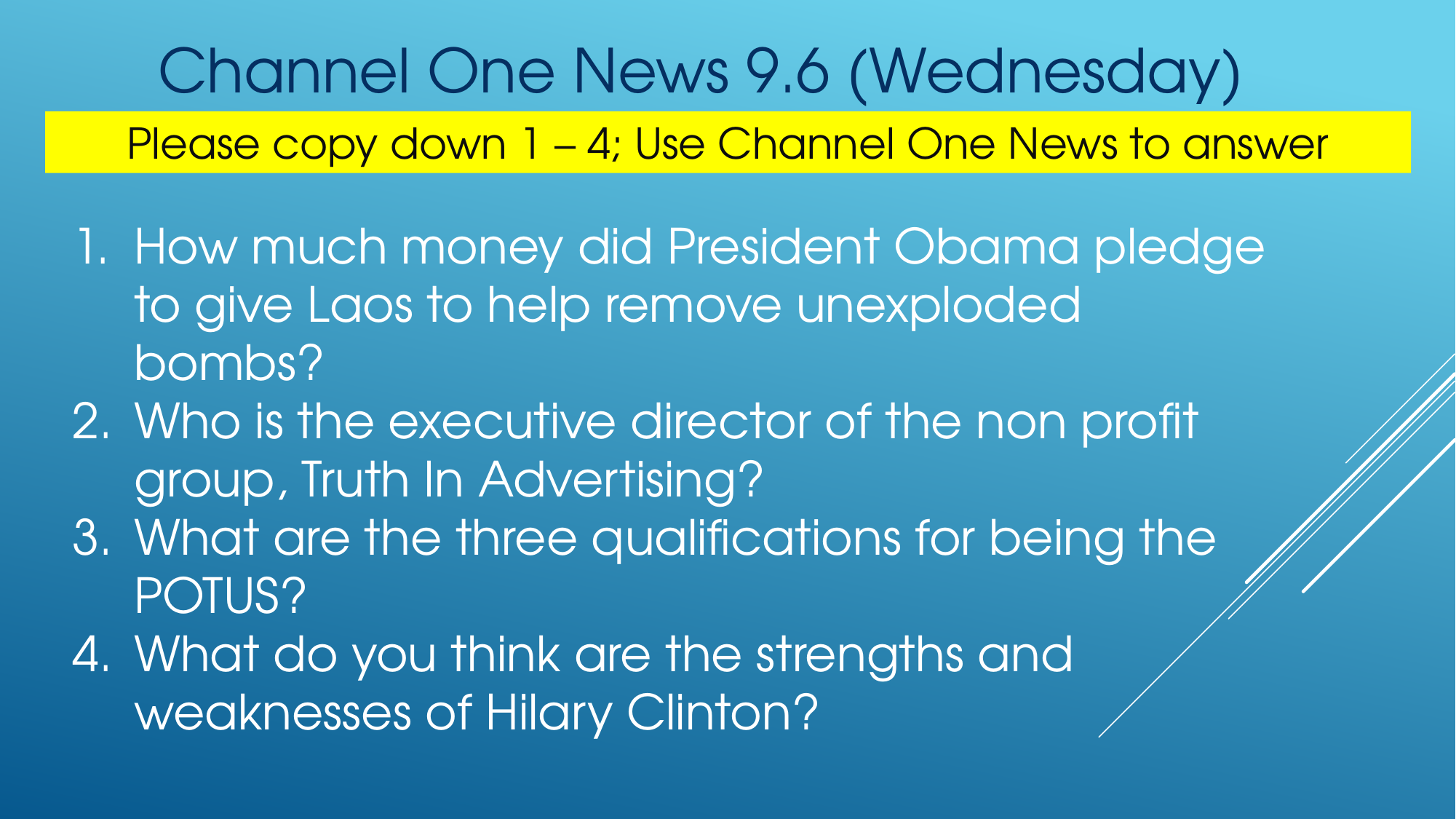

Channel One News 9.6 (Wednesday)
Please copy down 1 – 4; Use Channel One News to answer

How much money did President Obama pledge to give Laos to help remove unexploded bombs?
Who is the executive director of the non profit group, Truth In Advertising?
What are the three qualifications for being the POTUS?
What do you think are the strengths and weaknesses of Hilary Clinton?